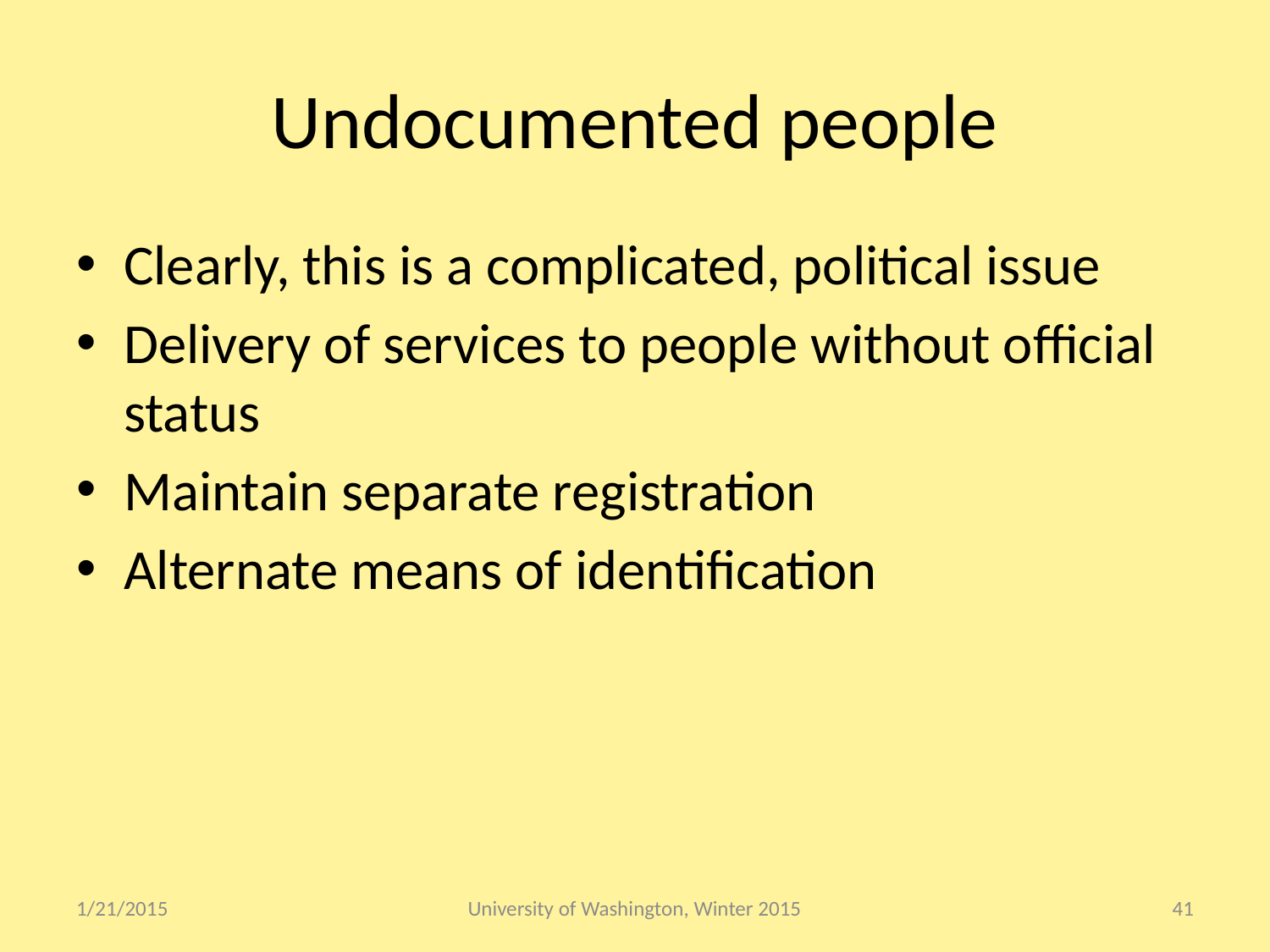

# Undocumented people
Clearly, this is a complicated, political issue
Delivery of services to people without official status
Maintain separate registration
Alternate means of identification
1/21/2015
University of Washington, Winter 2015
41